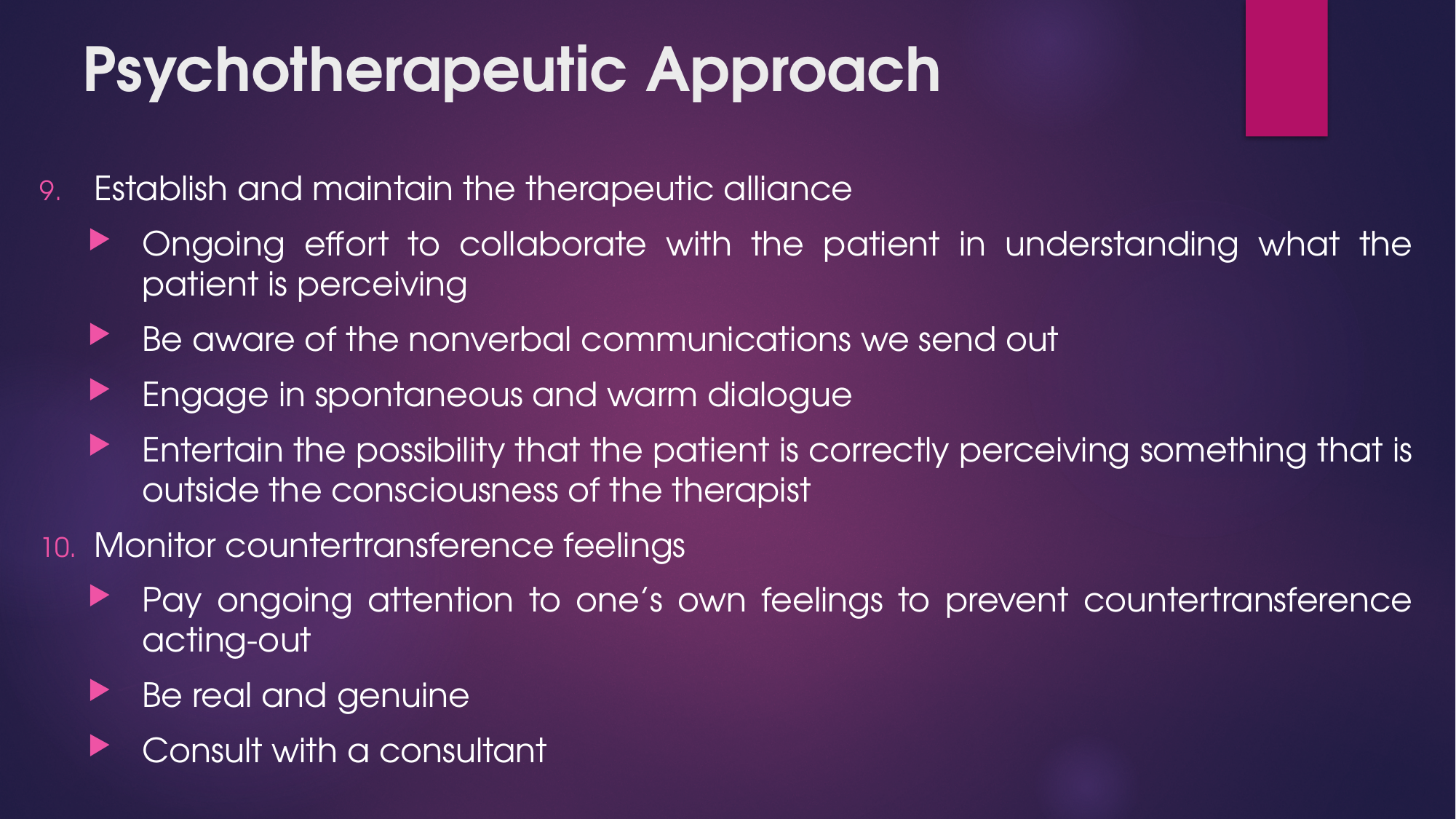

# Psychotherapeutic Approach
Establish and maintain the therapeutic alliance
Ongoing effort to collaborate with the patient in understanding what the patient is perceiving
Be aware of the nonverbal communications we send out
Engage in spontaneous and warm dialogue
Entertain the possibility that the patient is correctly perceiving something that is outside the consciousness of the therapist
Monitor countertransference feelings
Pay ongoing attention to one’s own feelings to prevent countertransference acting-out
Be real and genuine
Consult with a consultant